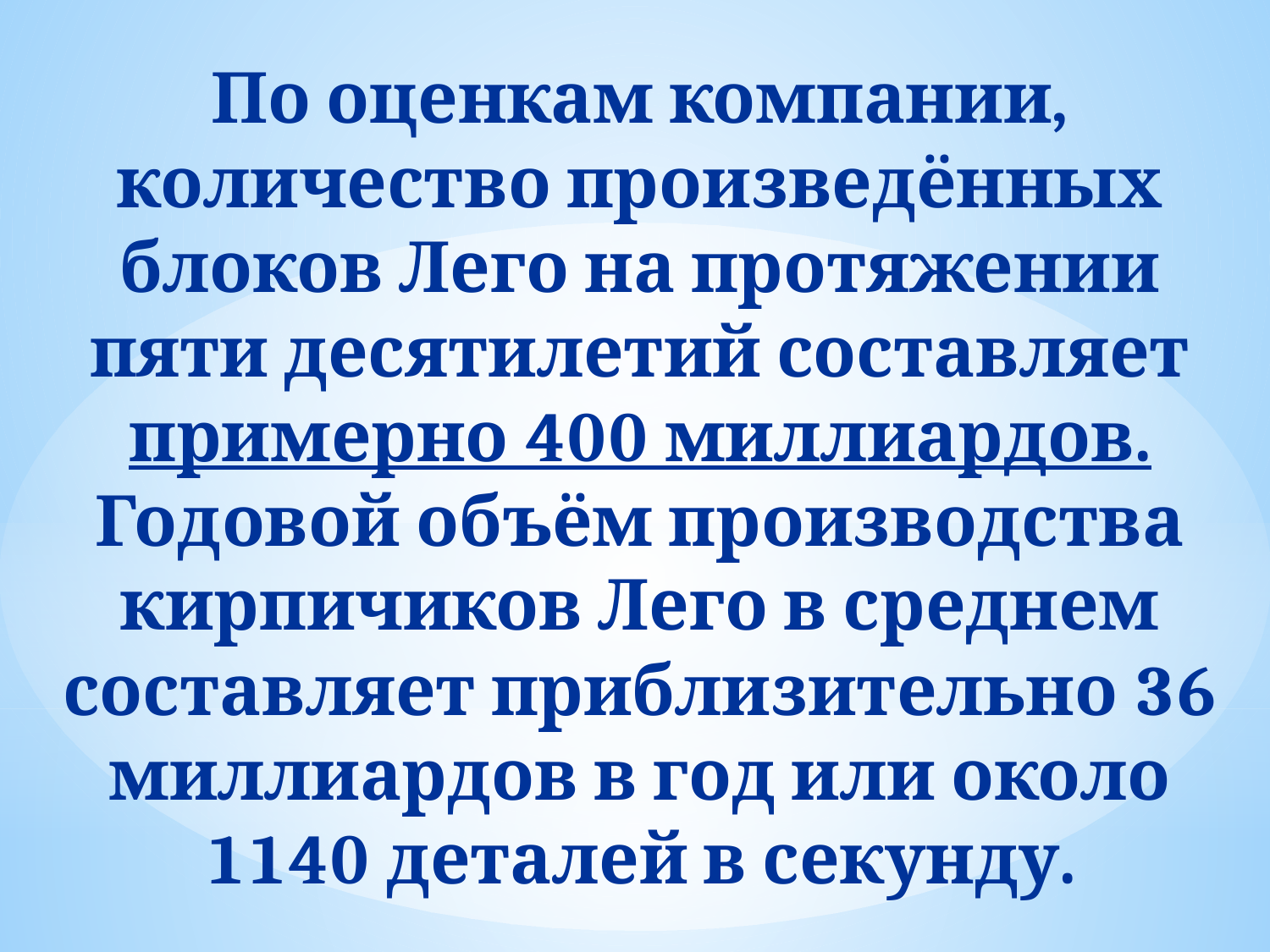

По оценкам компании, количество произведённых блоков Лего на протяжении пяти десятилетий составляет примерно 400 миллиардов. Годовой объём производства кирпичиков Лего в среднем составляет приблизительно 36 миллиардов в год или около 1140 деталей в секунду.